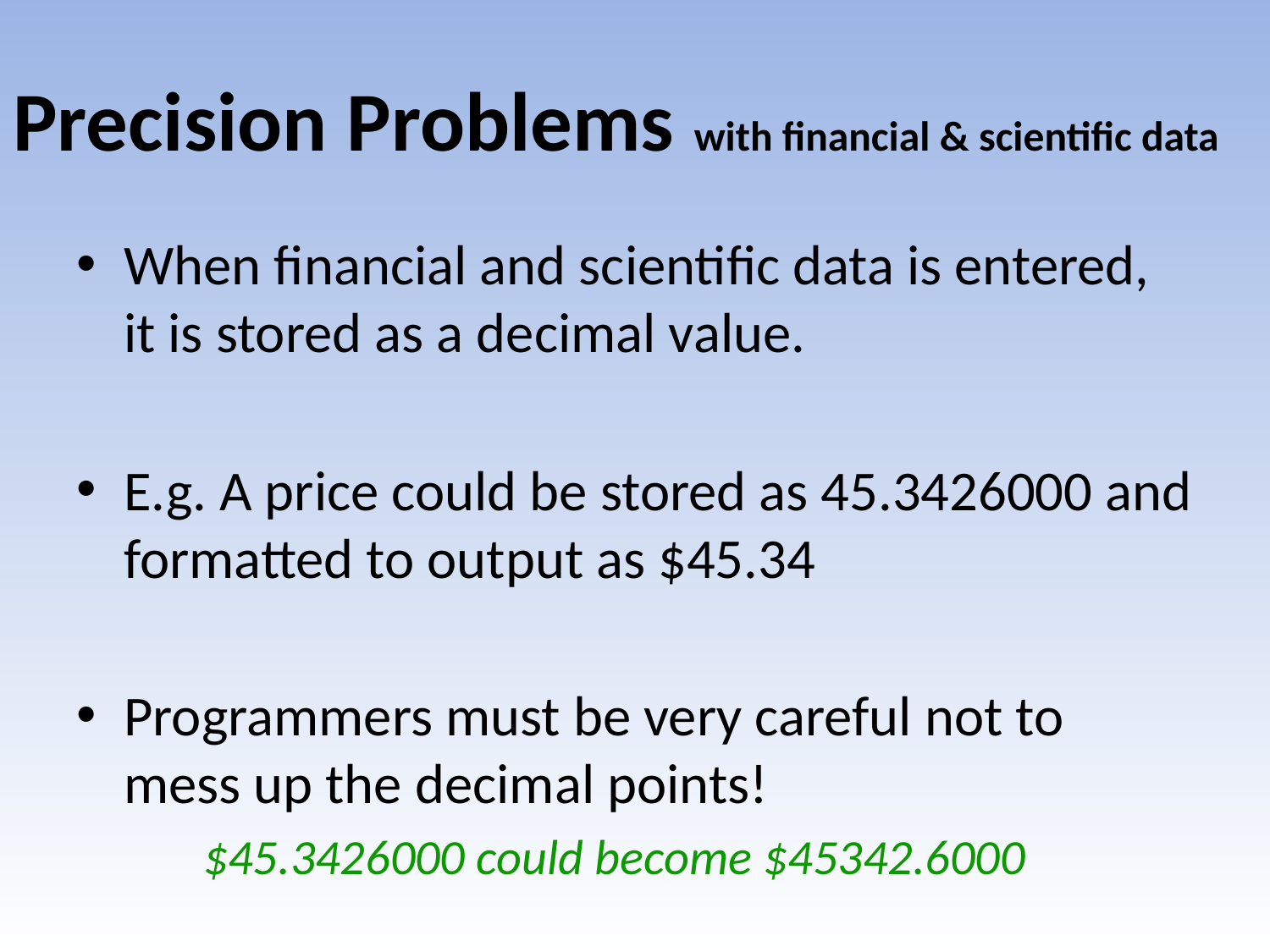

# Precision Problems with financial & scientific data
When financial and scientific data is entered, it is stored as a decimal value.

E.g. A price could be stored as 45.3426000 and formatted to output as $45.34

Programmers must be very careful not to mess up the decimal points!
$45.3426000 could become $45342.6000